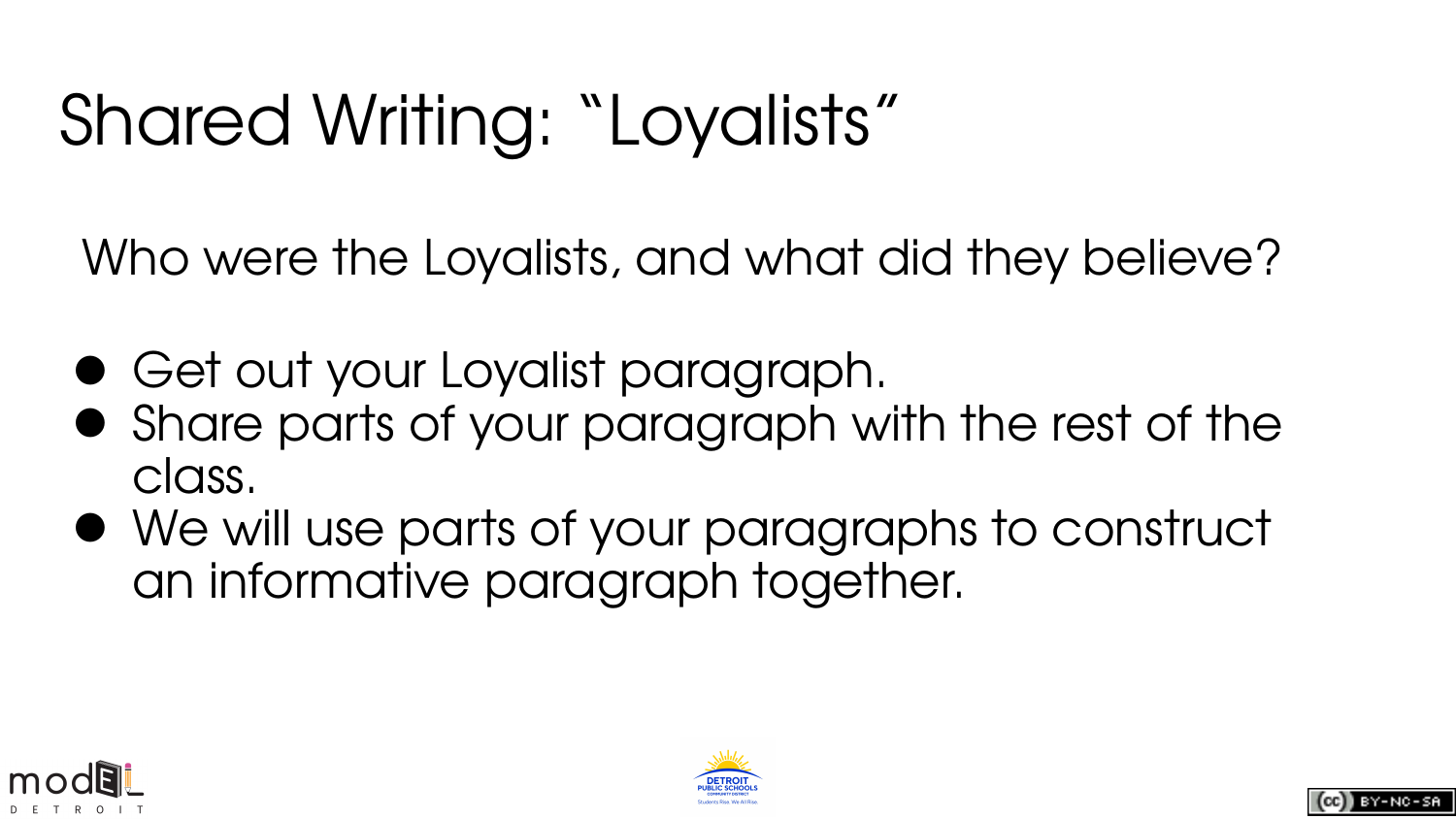

# Shared Writing: “Loyalists”

Who were the Loyalists, and what did they believe?

Get out your Loyalist paragraph.
Share parts of your paragraph with the rest of the class.
We will use parts of your paragraphs to construct an informative paragraph together.